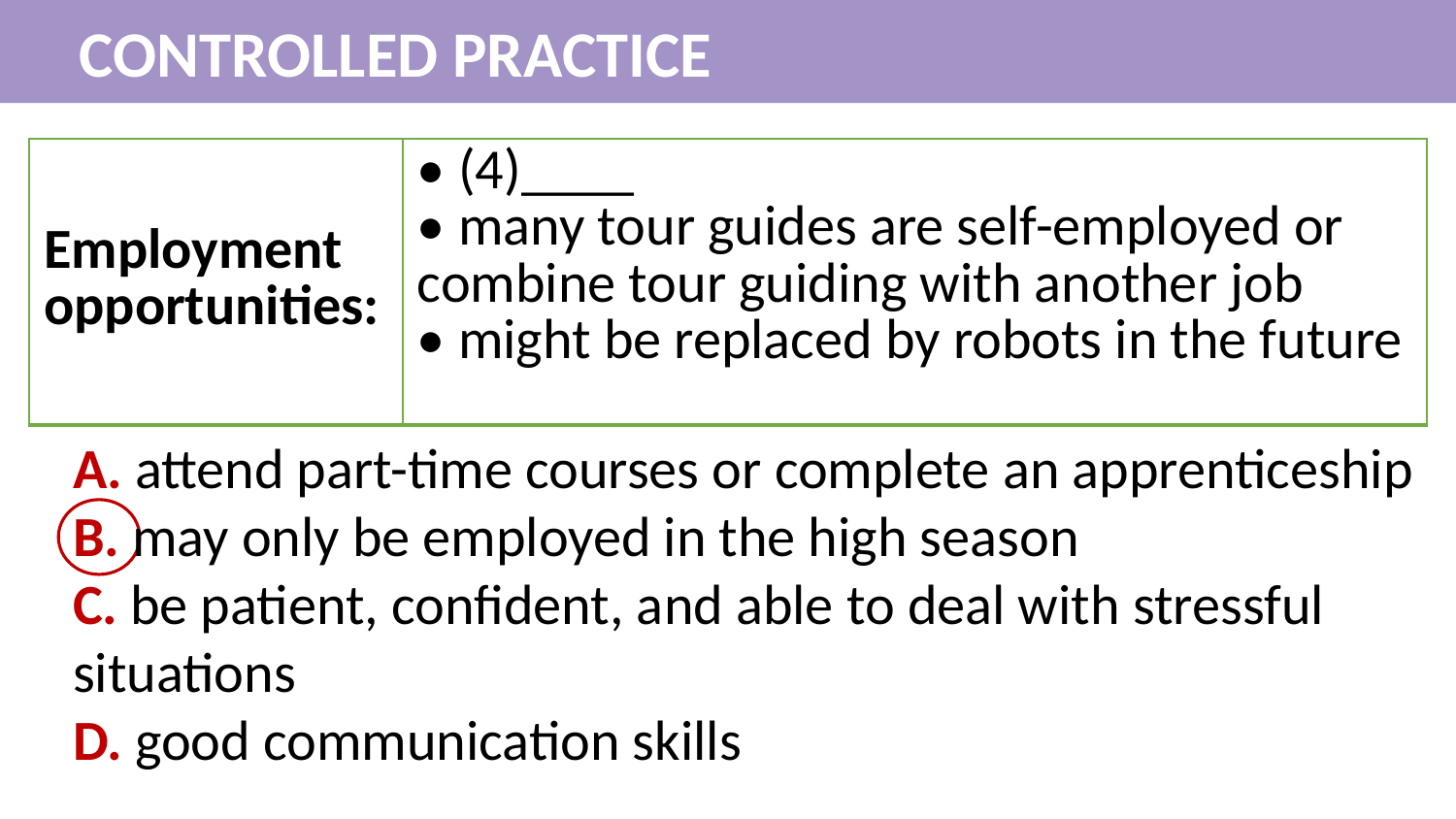

Controlled Practice
| Employment opportunities: | • (4)\_\_\_\_ • many tour guides are self-employed or combine tour guiding with another job • might be replaced by robots in the future |
| --- | --- |
A. attend part-time courses or complete an apprenticeship
B. may only be employed in the high season
C. be patient, confident, and able to deal with stressful situations
D. good communication skills